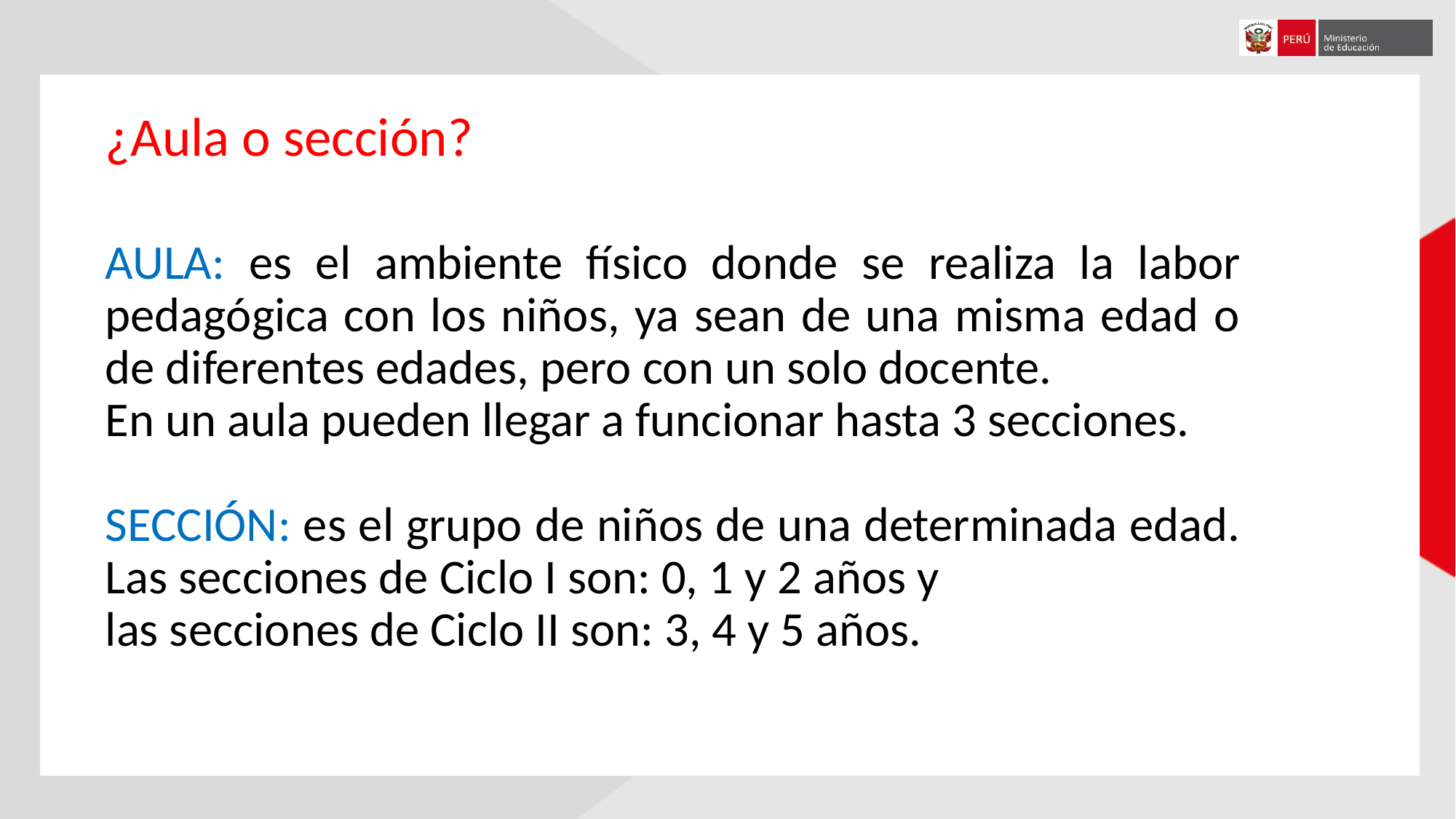

¿Aula o sección?
AULA: es el ambiente físico donde se realiza la labor pedagógica con los niños, ya sean de una misma edad o de diferentes edades, pero con un solo docente.
En un aula pueden llegar a funcionar hasta 3 secciones.

SECCIÓN: es el grupo de niños de una determinada edad. Las secciones de Ciclo I son: 0, 1 y 2 años y
las secciones de Ciclo II son: 3, 4 y 5 años.